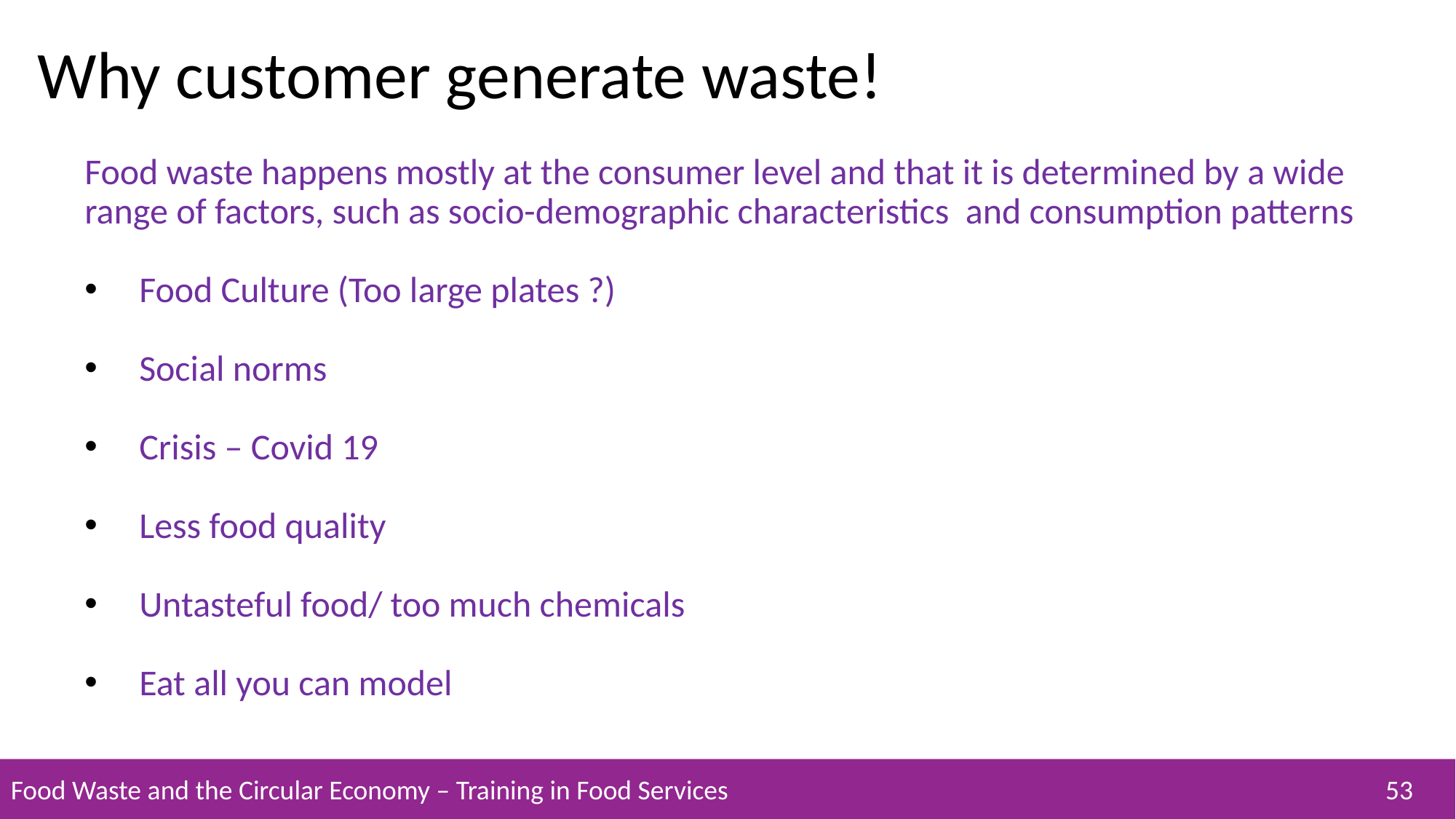

Why customer generate waste!
Food waste happens mostly at the consumer level and that it is determined by a wide range of factors, such as socio-demographic characteristics  and consumption patterns

Food Culture (Too large plates ?)

Social norms

Crisis – Covid 19

Less food quality

Untasteful food/ too much chemicals

Eat all you can model